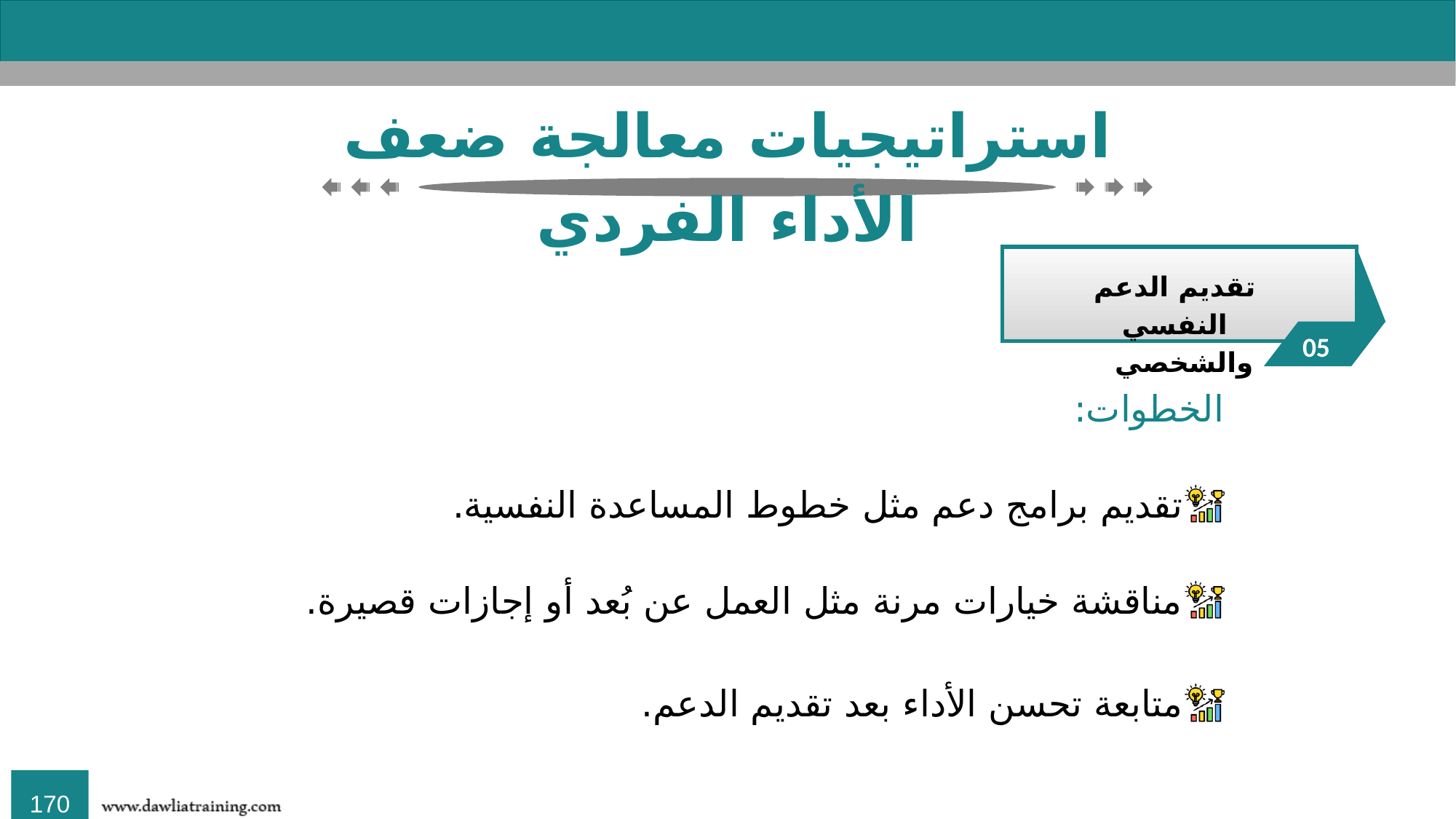

استراتيجيات معالجة ضعف الأداء الفردي

05
تقديم الدعم النفسي والشخصي
الخطوات:
تقديم برامج دعم مثل خطوط المساعدة النفسية.
مناقشة خيارات مرنة مثل العمل عن بُعد أو إجازات قصيرة.
متابعة تحسن الأداء بعد تقديم الدعم.